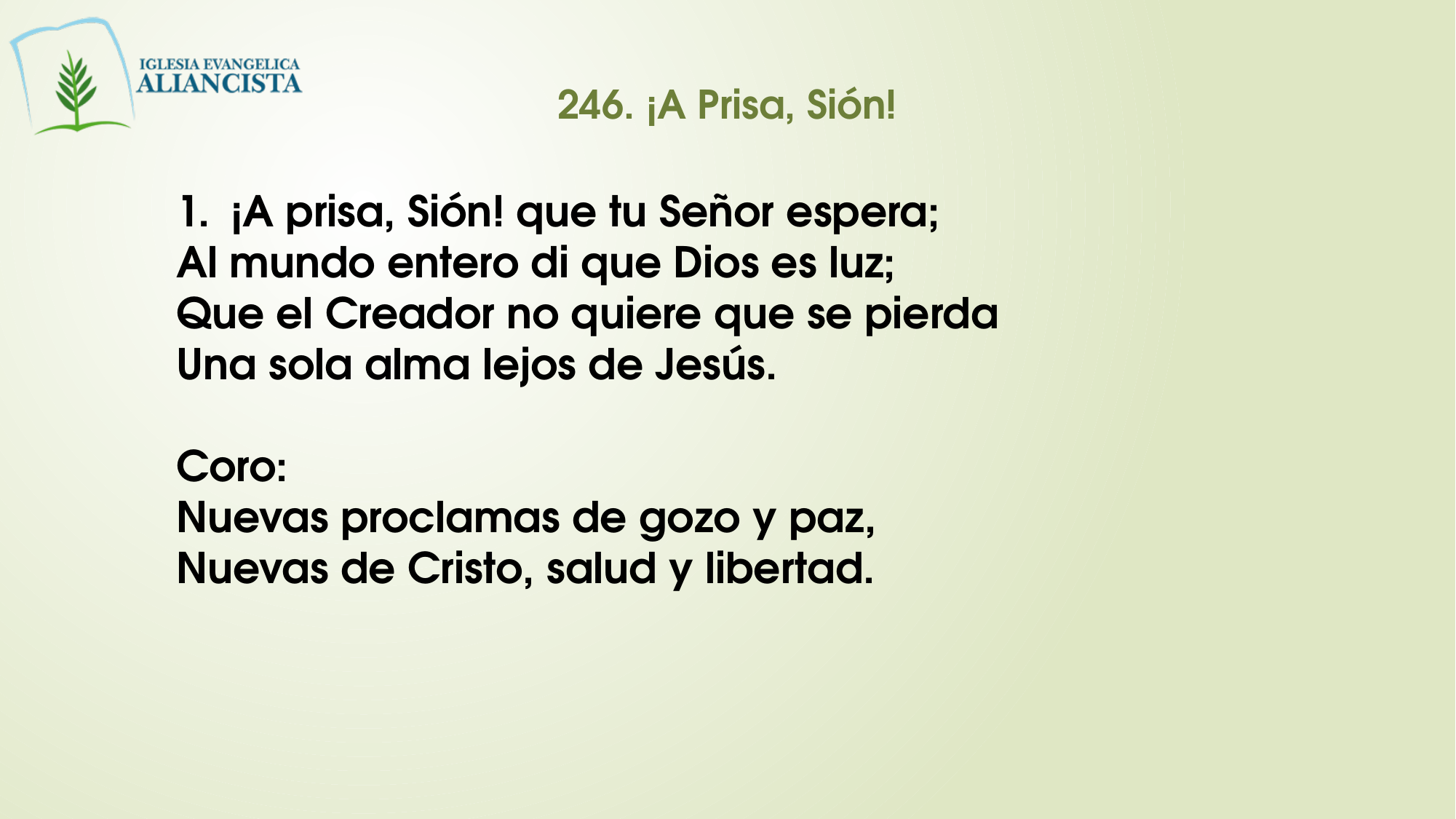

246. ¡A Prisa, Sión!
¡A prisa, Sión! que tu Señor espera;
Al mundo entero di que Dios es luz;
Que el Creador no quiere que se pierda
Una sola alma lejos de Jesús.

Coro:
Nuevas proclamas de gozo y paz,
Nuevas de Cristo, salud y libertad.